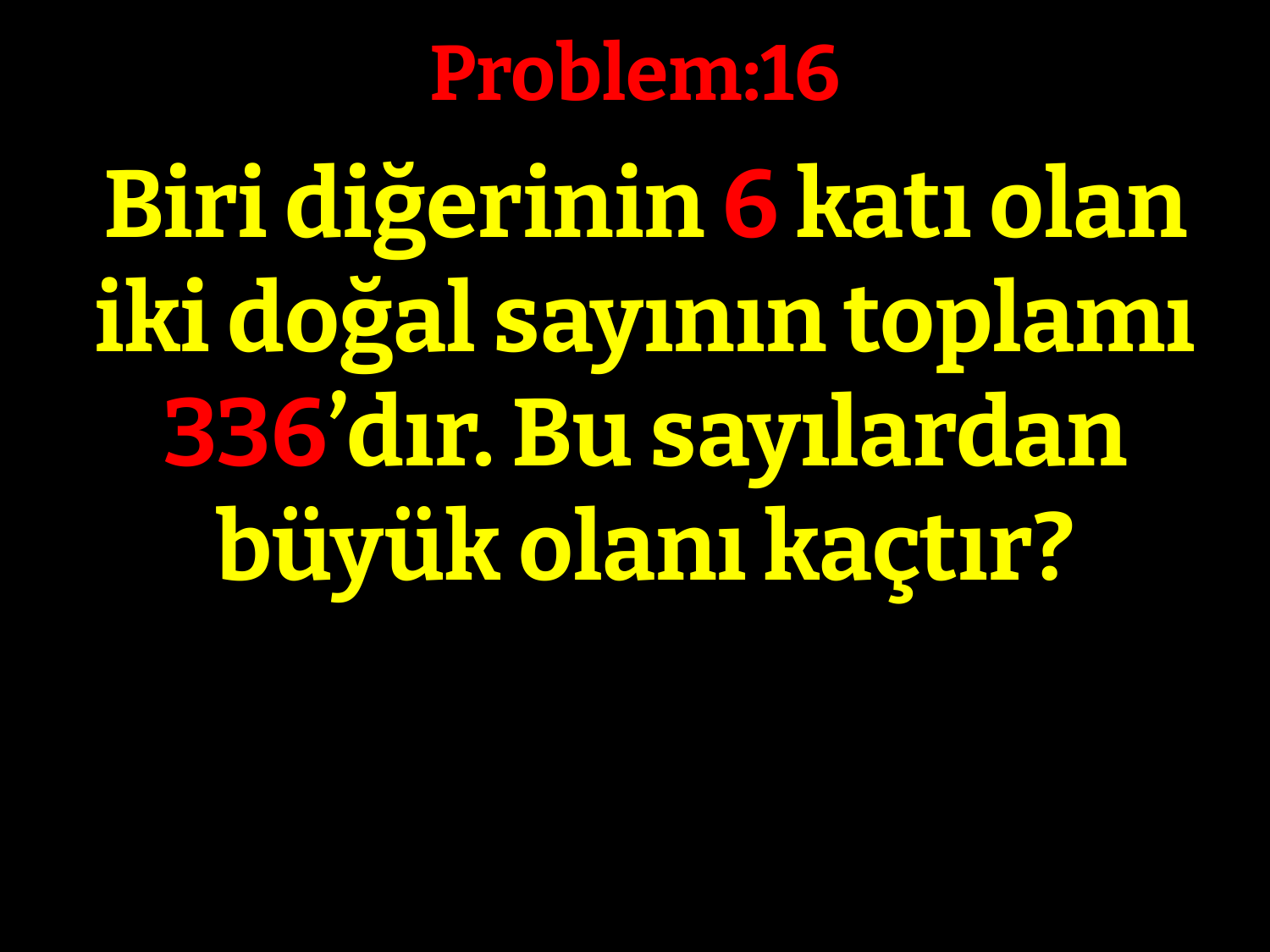

Problem:16
Biri diğerinin 6 katı olan iki doğal sayının toplamı 336’dır. Bu sayılardan büyük olanı kaçtır?
#